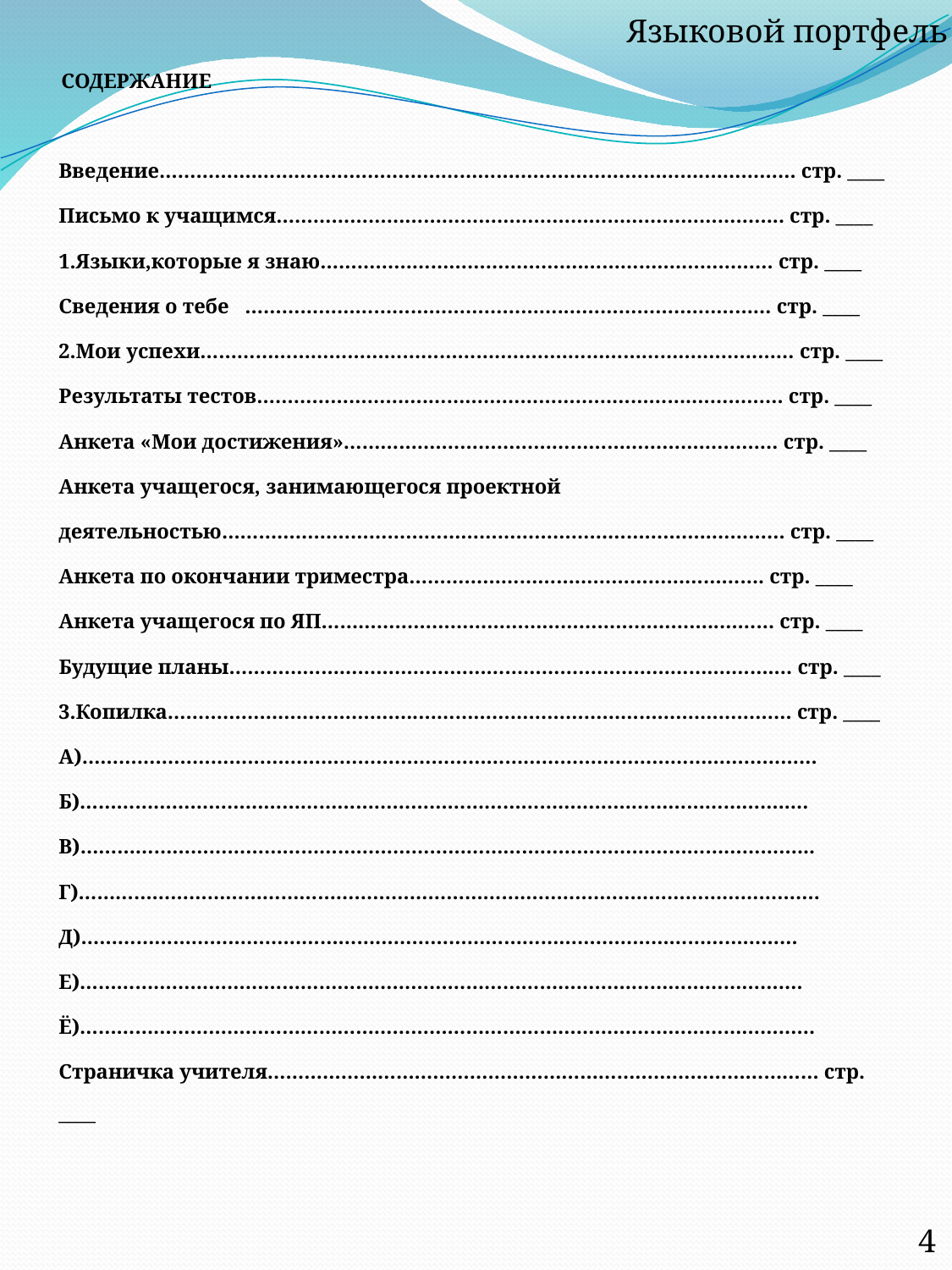

Языковой портфель
 СОДЕРЖАНИЕ

Введение…………….……………………………………………………………….…………… стр. ____
Письмо к учащимся……………………………………………………………………….. стр. ____
1.Языки,которые я знаю…………………………………….…………….…………… стр. ____
Сведения о тебе   …………………………………………….………………….………… стр. ____
2.Мои успехи……………………………………………………………………….…………… стр. ____
Результаты тестов……………………….…………………………………….…………… стр. ____
Анкета «Мои достижения»…………….…………………………………….………… стр. ____
Анкета учащегося, занимающегося проектной
деятельностью……………………………………………………………………..………… стр. ____
Анкета по окончании триместра…………………………………………………. стр. ____
Анкета учащегося по ЯП………………………………………………………..……… стр. ____
Будущие планы……………………………………………………………………….…….… стр. ____
3.Копилка…………………………………..……………………………………….…………… стр. ____
А)…………………………………………………………………………………………………………
Б)……………………………………………………………………………………………………..…
В)………………………………………………………………………………………………………...
Г)………………………………………………………………………………………………………….
Д)………………………………………………………………………………………………………
Е)……………………………………………………………………………………………………….
Ё)…………………………………………………………………………………………………………
Страничка учителя……………………………………………………………………………… стр. ____

4